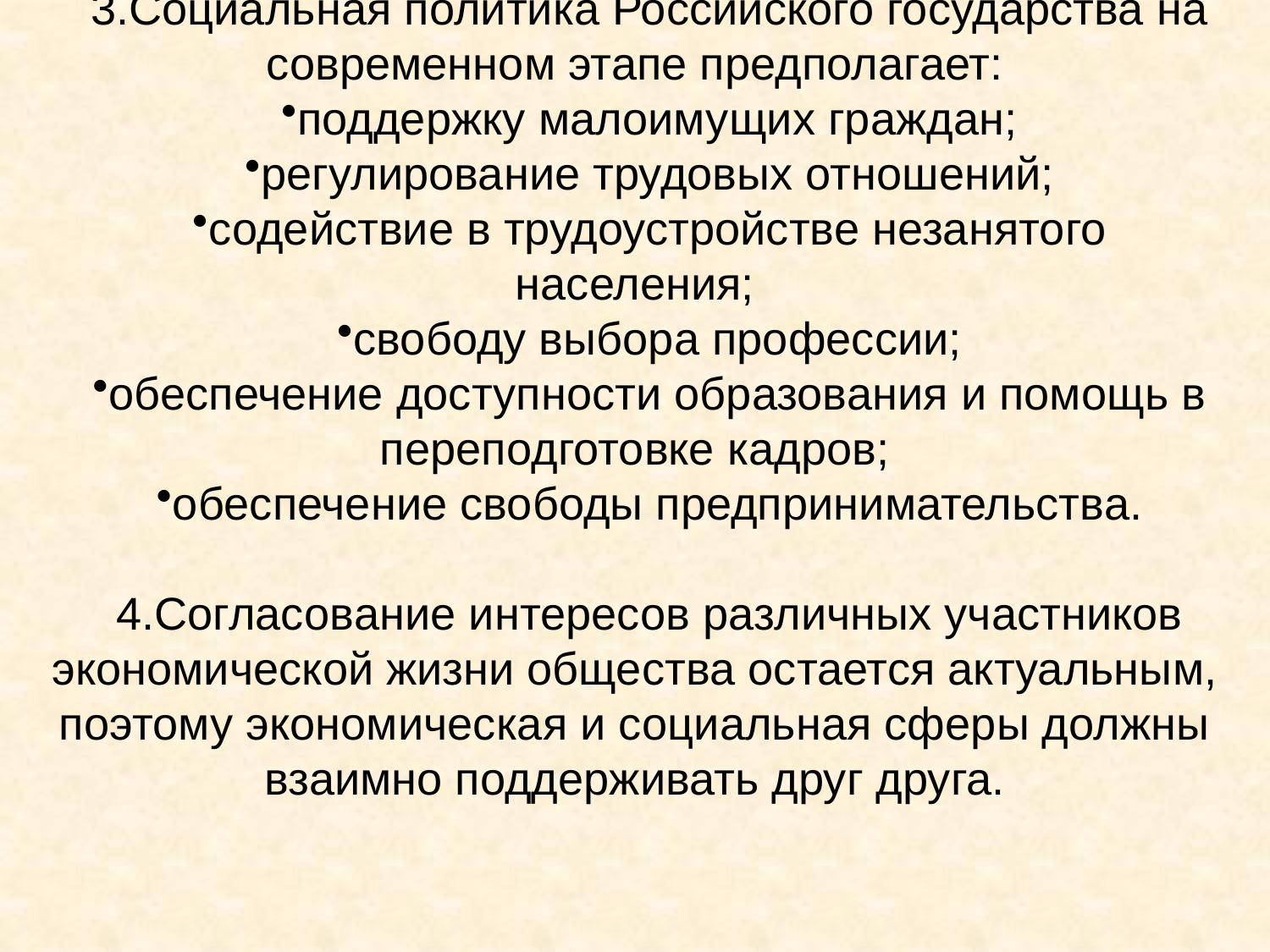

3.Социальная политика Российского государства на современном этапе предполагает:
поддержку малоимущих граждан;
регулирование трудовых отношений;
содействие в трудоустройстве незанятого населения;
свободу выбора профессии;
обеспечение доступности образования и помощь в переподготовке кадров;
обеспечение свободы предпринимательства.

4.Согласование интересов различных участников экономической жизни общества остается актуальным, поэтому экономическая и социальная сферы должны взаимно поддерживать друг друга.